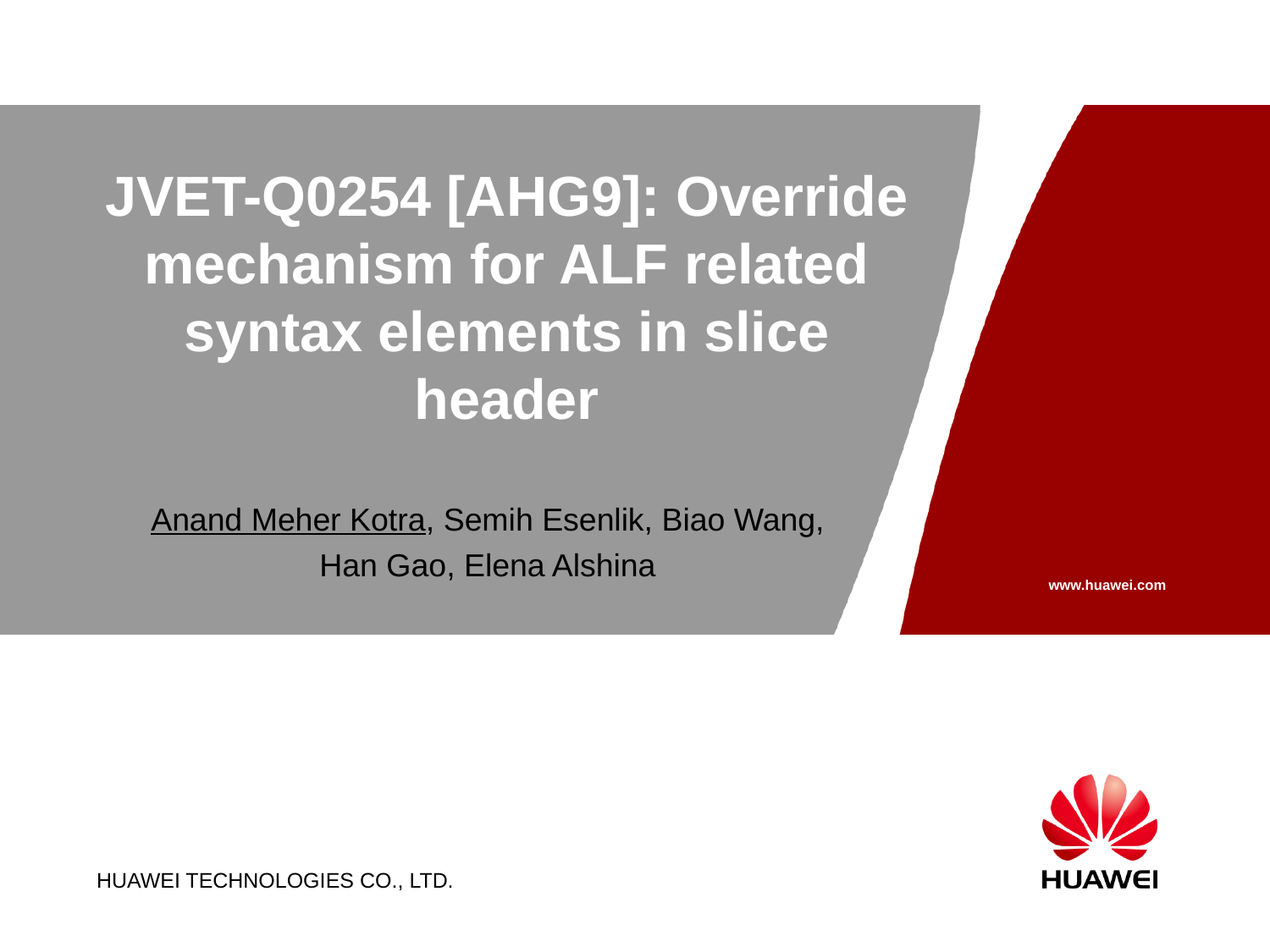

# JVET-Q0254 [AHG9]: Override mechanism for ALF related syntax elements in slice header
Anand Meher Kotra, Semih Esenlik, Biao Wang, Han Gao, Elena Alshina